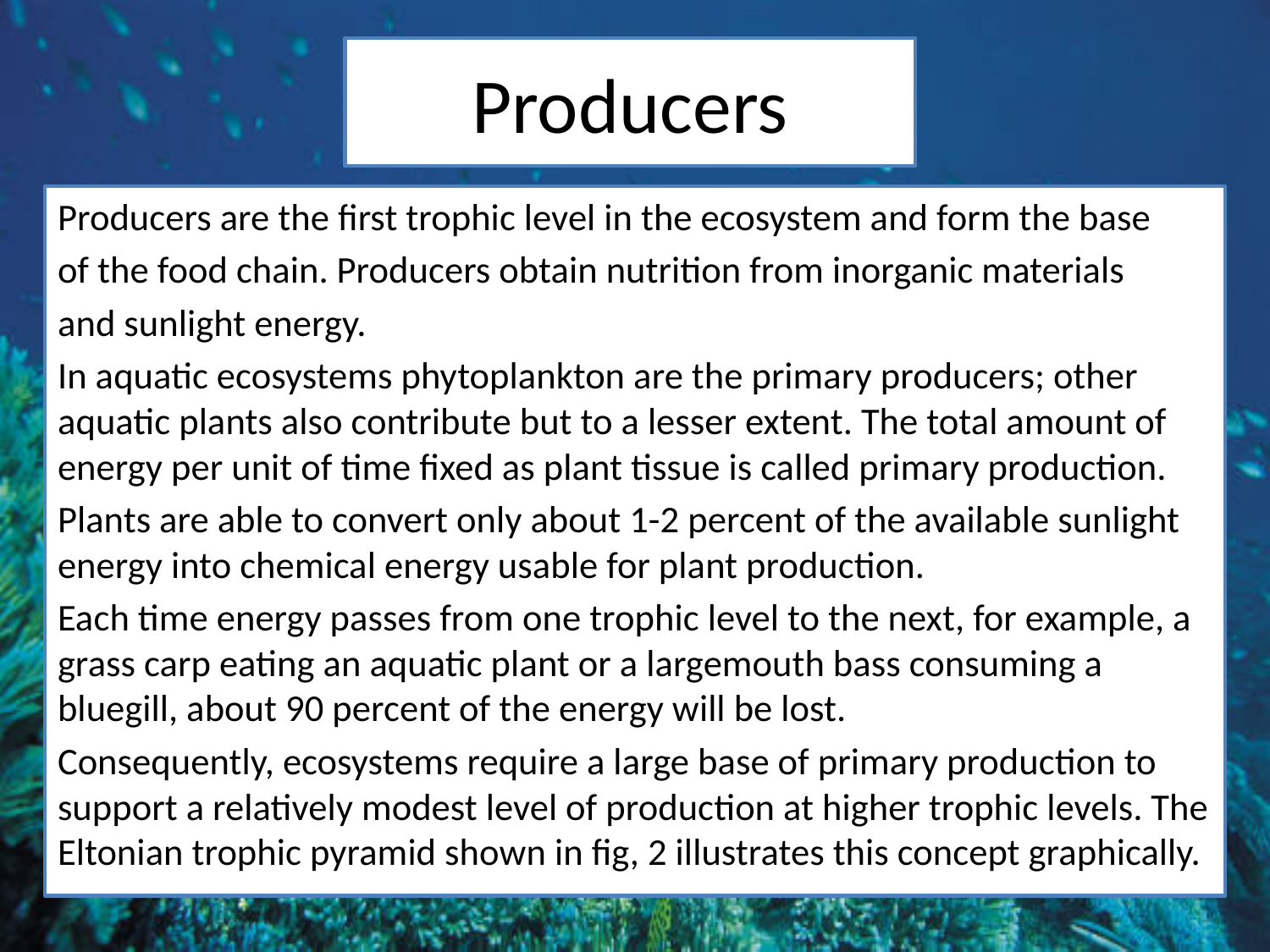

# Producers
Producers are the first trophic level in the ecosystem and form the base
of the food chain. Producers obtain nutrition from inorganic materials
and sunlight energy.
In aquatic ecosystems phytoplankton are the primary producers; other aquatic plants also contribute but to a lesser extent. The total amount of energy per unit of time fixed as plant tissue is called primary production.
Plants are able to convert only about 1-2 percent of the available sunlight energy into chemical energy usable for plant production.
Each time energy passes from one trophic level to the next, for example, a grass carp eating an aquatic plant or a largemouth bass consuming a bluegill, about 90 percent of the energy will be lost.
Consequently, ecosystems require a large base of primary production to support a relatively modest level of production at higher trophic levels. The Eltonian trophic pyramid shown in fig, 2 illustrates this concept graphically.